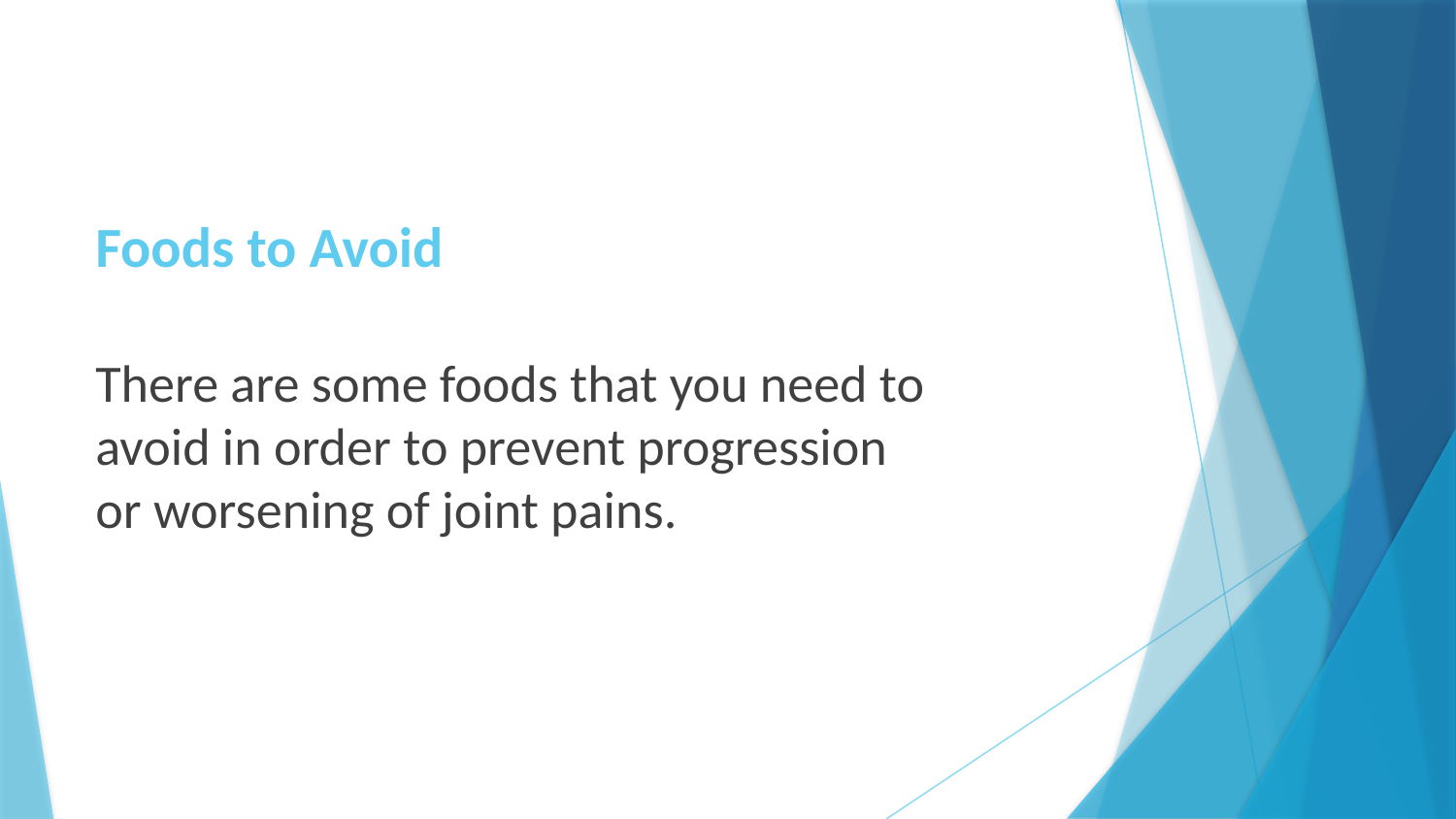

# Foods to Avoid
There are some foods that you need to
avoid in order to prevent progression
or worsening of joint pains.